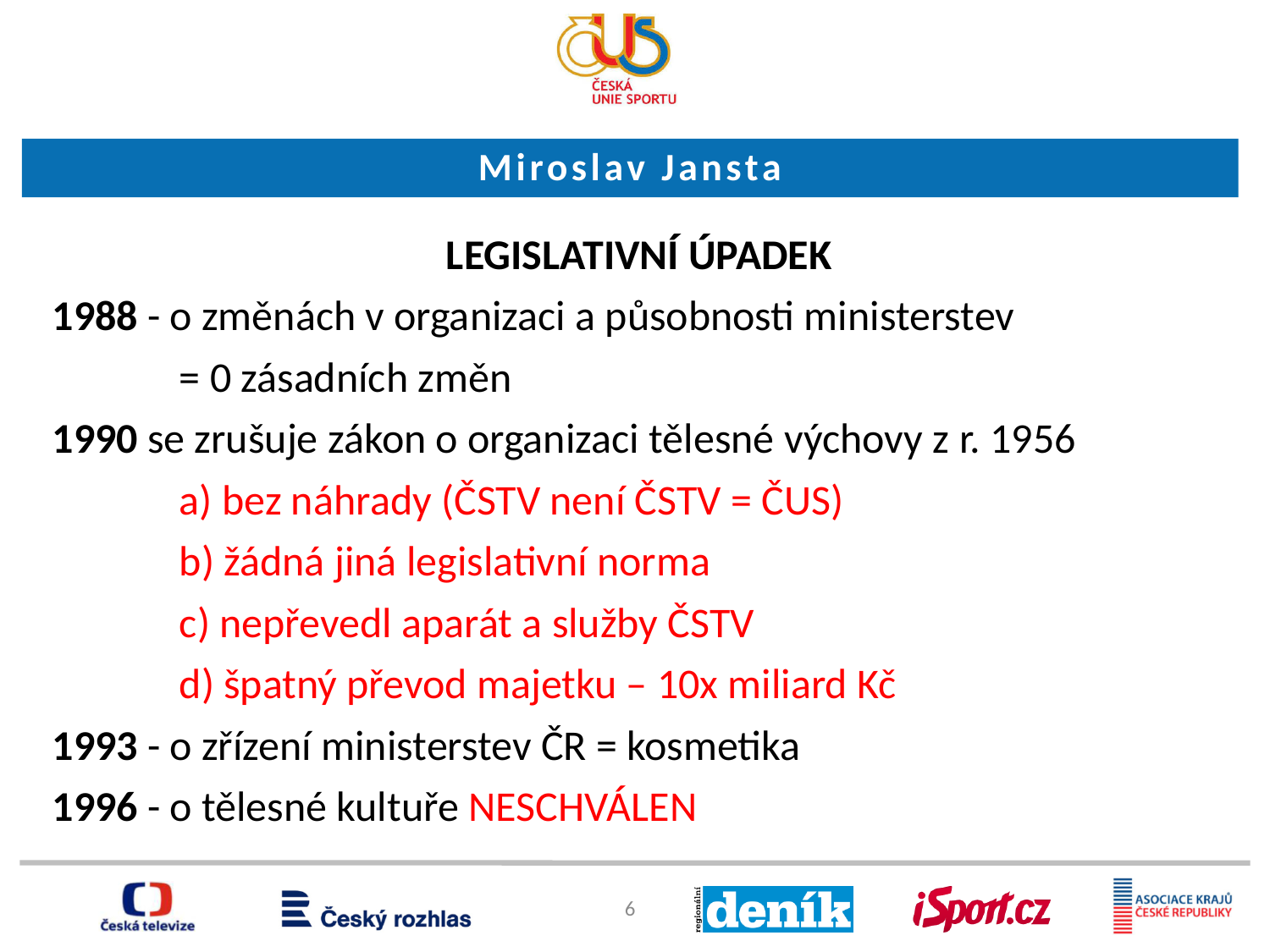

Miroslav Jansta
legislativní úpadek
1988 - o změnách v organizaci a působnosti ministerstev
	= 0 zásadních změn
1990 se zrušuje zákon o organizaci tělesné výchovy z r. 1956
	a) bez náhrady (ČSTV není ČSTV = ČUS)
	b) žádná jiná legislativní norma
	c) nepřevedl aparát a služby ČSTV
	d) špatný převod majetku – 10x miliard Kč
1993 - o zřízení ministerstev ČR = kosmetika
1996 - o tělesné kultuře NESCHVÁLEN
6